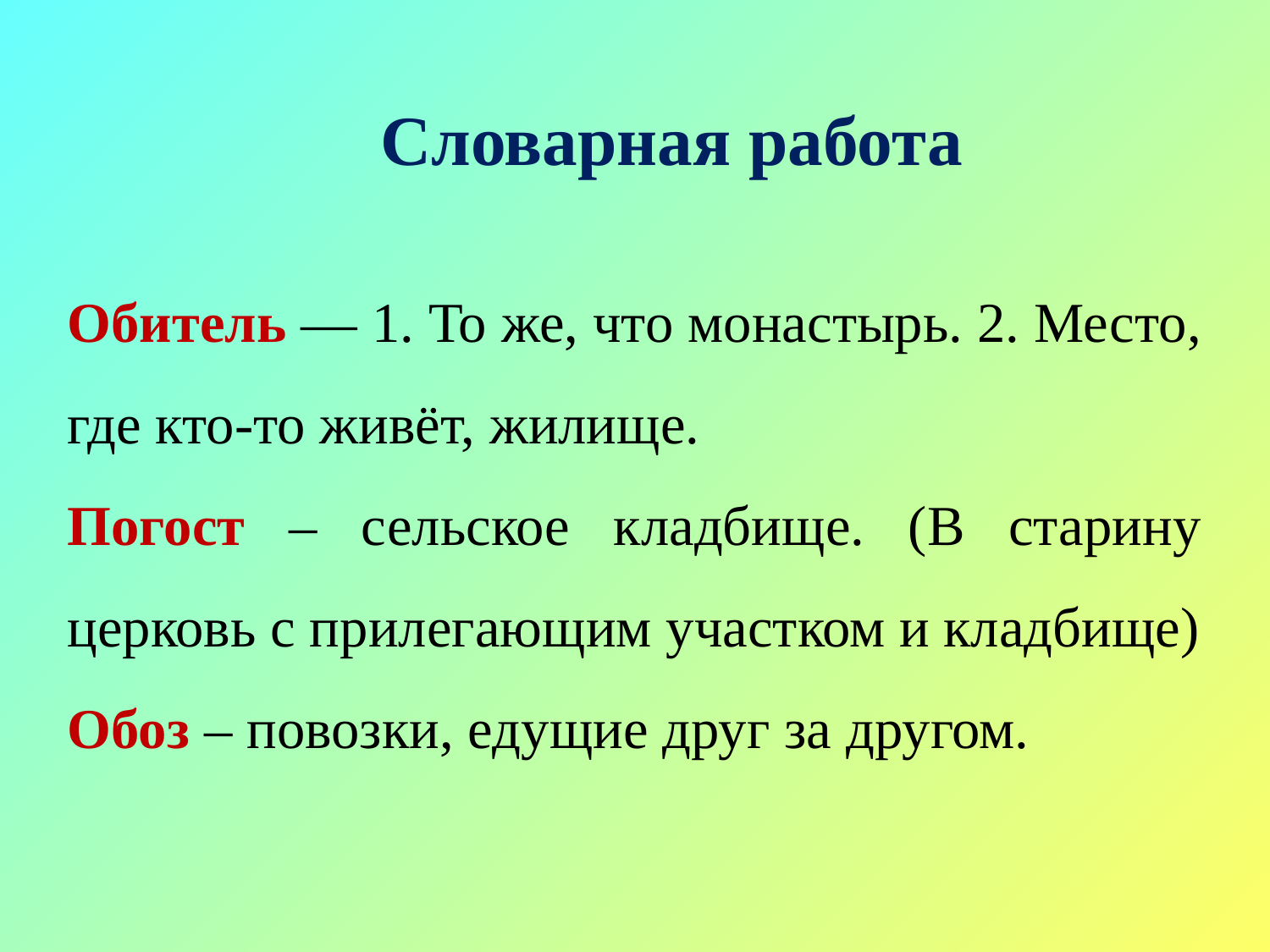

Словарная работа
Обитель — 1. То же, что монастырь. 2. Место, где кто-то живёт, жилище.
Погост – сельское кладбище. (В старину церковь с прилегающим участком и кладбище)
Обоз – повозки, едущие друг за другом.